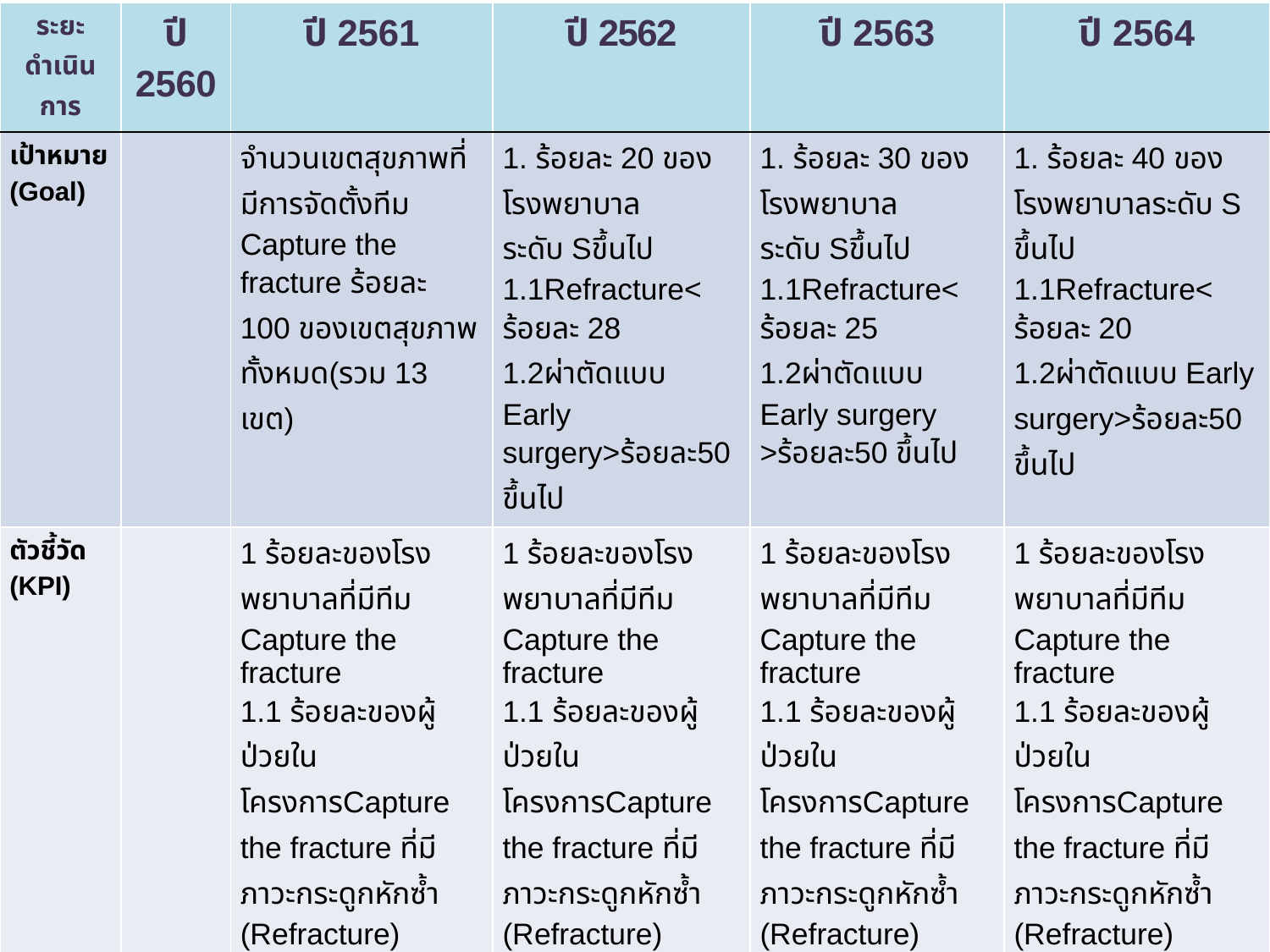

| ระยะดำเนินการ | ปี 2560 | ปี 2561 | ปี 2562 | ปี 2563 | ปี 2564 |
| --- | --- | --- | --- | --- | --- |
| เป้าหมาย (Goal) |  | จำนวนเขตสุขภาพที่มีการจัดตั้งทีม Capture the fracture ร้อยละ 100 ของเขตสุขภาพทั้งหมด(รวม 13 เขต) | 1. ร้อยละ 20 ของ โรงพยาบาล ระดับ Sขึ้นไป 1.1Refracture< ร้อยละ 28 1.2ผ่าตัดแบบ Early surgery>ร้อยละ50 ขึ้นไป | 1. ร้อยละ 30 ของโรงพยาบาล ระดับ Sขึ้นไป 1.1Refracture< ร้อยละ 25 1.2ผ่าตัดแบบ Early surgery >ร้อยละ50 ขึ้นไป | 1. ร้อยละ 40 ของ โรงพยาบาลระดับ S ขึ้นไป 1.1Refracture< ร้อยละ 20 1.2ผ่าตัดแบบ Early surgery>ร้อยละ50 ขึ้นไป |
| ตัวชี้วัด (KPI) |  | 1 ร้อยละของโรงพยาบาลที่มีทีม Capture the fracture 1.1 ร้อยละของผู้ป่วยในโครงการCapture the fracture ที่มีภาวะกระดูกหักซ้ำ (Refracture) 1.2 ร้อยละของผู้ป่วยในโครงการ Capture the fracture ที่ได้รับการผ่าตัดภายใน 72 ชั่วโมงหลังจากได้รับการรักษาในโรงพยาบาล (Early surgery) | 1 ร้อยละของโรงพยาบาลที่มีทีม Capture the fracture 1.1 ร้อยละของผู้ป่วยในโครงการCapture the fracture ที่มีภาวะกระดูกหักซ้ำ (Refracture) 1.2 ร้อยละของผู้ป่วยในโครงการ Capture the fracture ที่ได้รับการผ่าตัดภายใน 72 ชั่วโมงหลังจากได้รับการรักษาในโรงพยาบาล (Early surgery) | 1 ร้อยละของโรงพยาบาลที่มีทีม Capture the fracture 1.1 ร้อยละของผู้ป่วยในโครงการCapture the fracture ที่มีภาวะกระดูกหักซ้ำ (Refracture) 1.2 ร้อยละของผู้ป่วยในโครงการ Capture the fracture ที่ได้รับการผ่าตัดภายใน 72 ชั่วโมงหลังจากได้รับการรักษาในโรงพยาบาล (Early surgery) | 1 ร้อยละของโรงพยาบาลที่มีทีม Capture the fracture 1.1 ร้อยละของผู้ป่วยในโครงการCapture the fracture ที่มีภาวะกระดูกหักซ้ำ (Refracture) 1.2 ร้อยละของผู้ป่วยในโครงการ Capture the fracture ที่ได้รับการผ่าตัดภายใน 72 ชั่วโมงหลังจากได้รับการรักษาในโรงพยาบาล (Early surgery) |